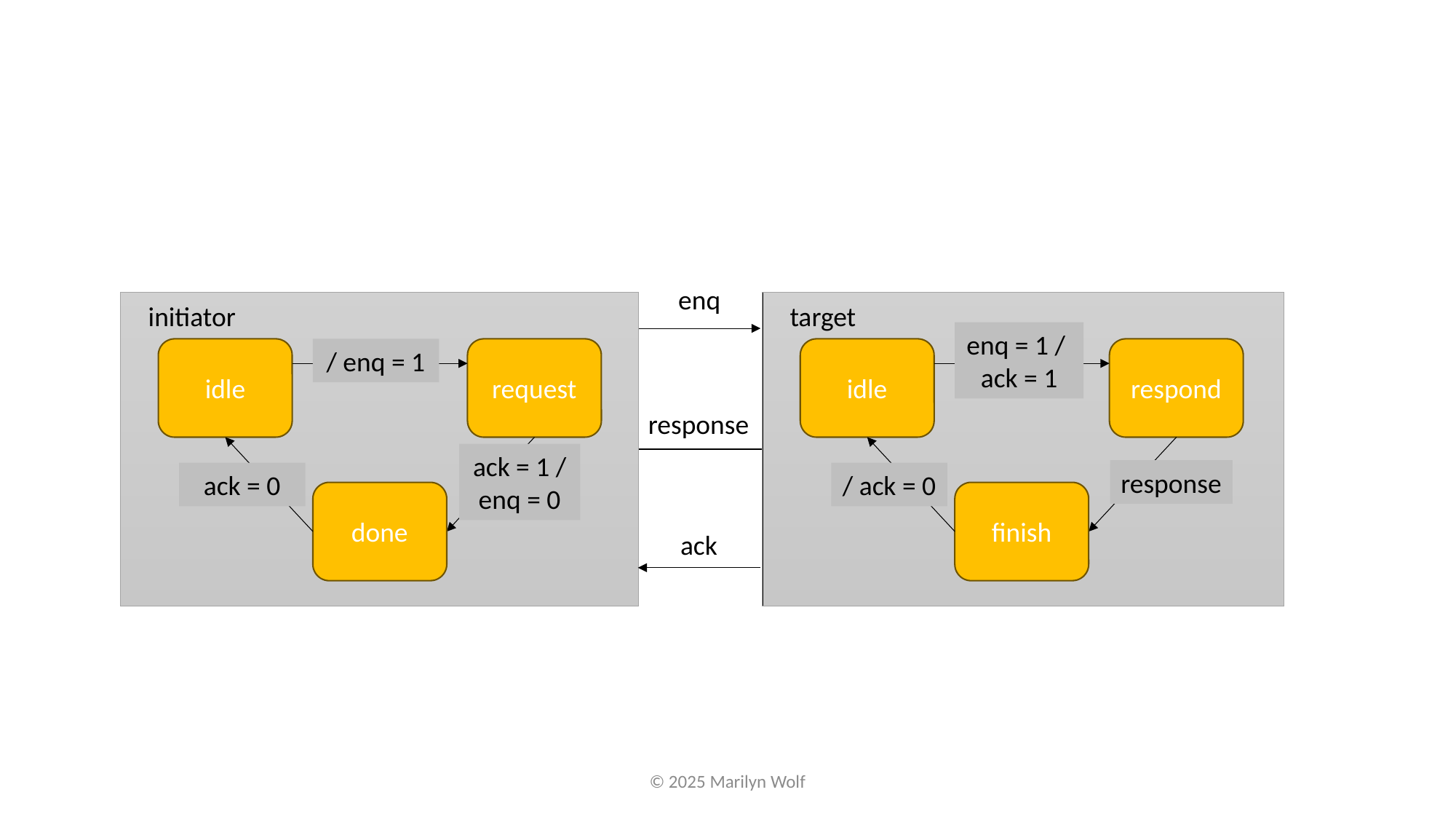

enq

initiator
target
enq = 1 /
ack = 1
idle
/ enq = 1
request
idle
respond
response
ack = 1 / enq = 0
response
ack = 0
/ ack = 0
done
finish
ack
© 2025 Marilyn Wolf